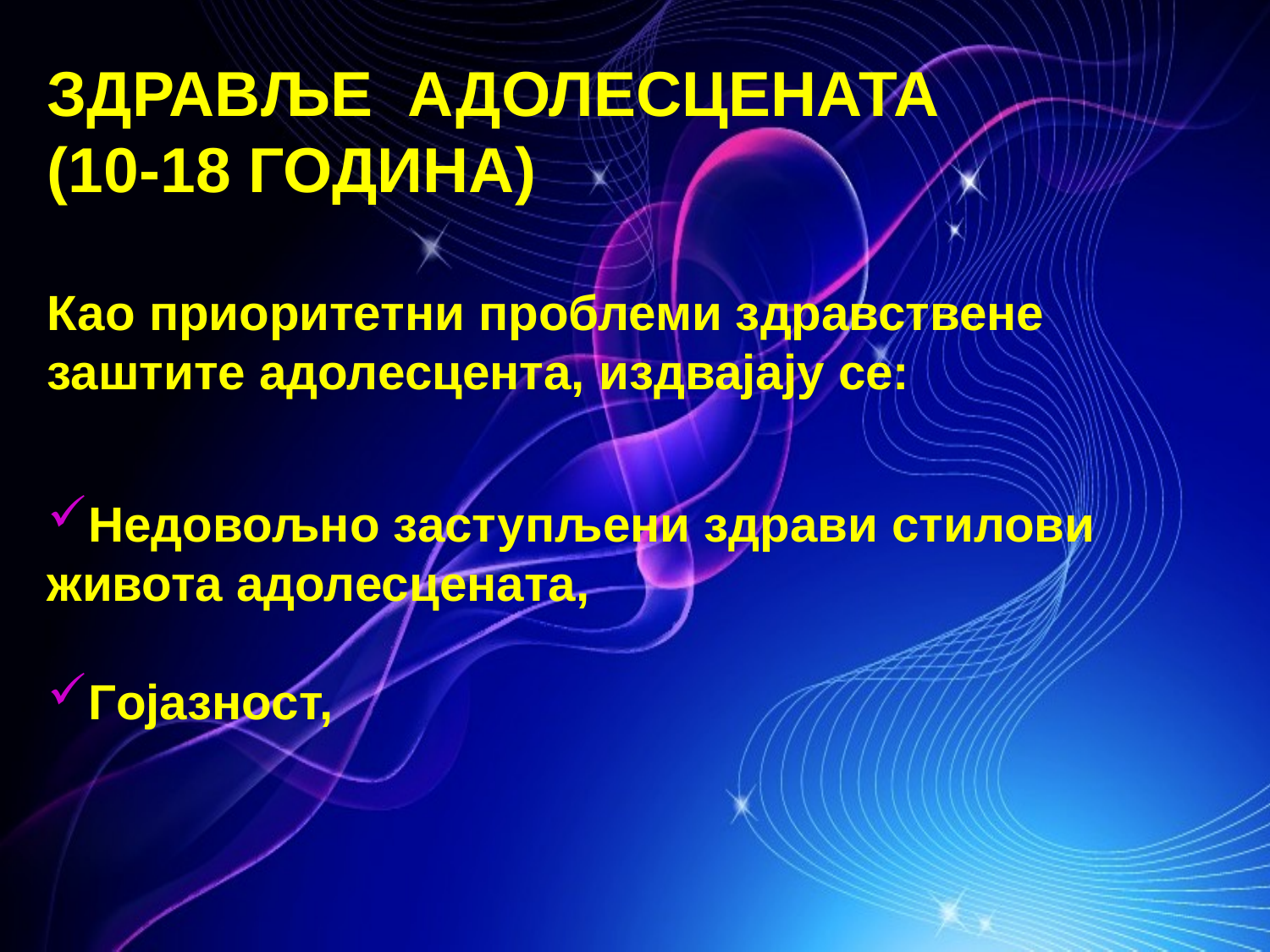

ЗДРАВЉЕ  АДОЛЕСЦЕНАТА
(10-18 ГОДИНА)

Као приоритетни проблеми здравствене заштите адолесцента, издвајају се:

Недовољно заступљени здрави стилови живота адолесцената,

Гојазност,